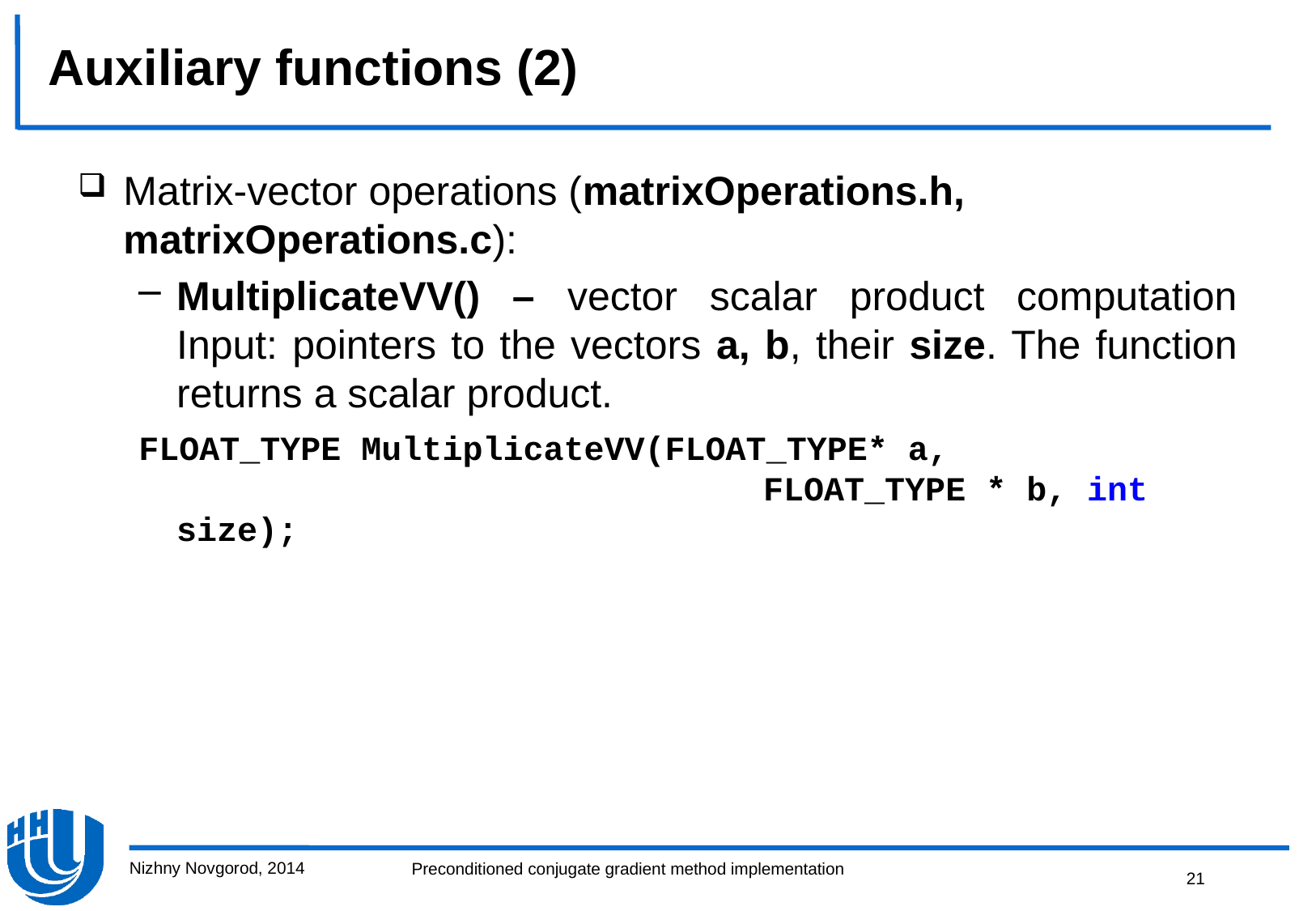

# Auxiliary functions (2)
Matrix-vector operations (matrixOperations.h, matrixOperations.с):
MultiplicateVV() – vector scalar product computation Input: pointers to the vectors a, b, their size. The function returns a scalar product.
FLOAT_TYPE MultiplicateVV(FLOAT_TYPE* a,
					     FLOAT_TYPE * b, int size);

Nizhny Novgorod, 2014
21
Preconditioned conjugate gradient method implementation